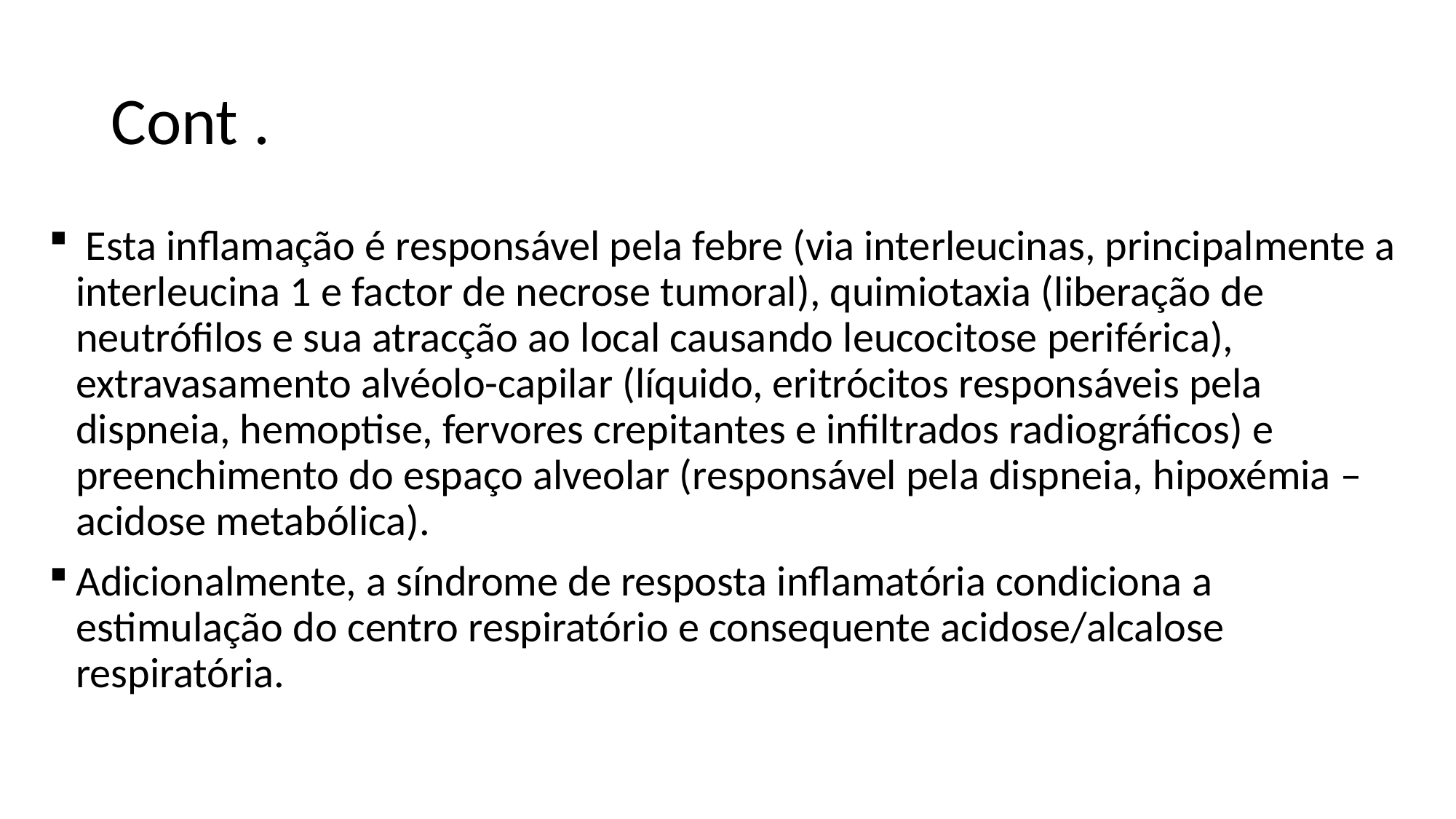

# Cont .
 Esta inflamação é responsável pela febre (via interleucinas, principalmente a interleucina 1 e factor de necrose tumoral), quimiotaxia (liberação de neutrófilos e sua atracção ao local causando leucocitose periférica), extravasamento alvéolo-capilar (líquido, eritrócitos responsáveis pela dispneia, hemoptise, fervores crepitantes e infiltrados radiográficos) e preenchimento do espaço alveolar (responsável pela dispneia, hipoxémia – acidose metabólica).
Adicionalmente, a síndrome de resposta inflamatória condiciona a estimulação do centro respiratório e consequente acidose/alcalose respiratória.